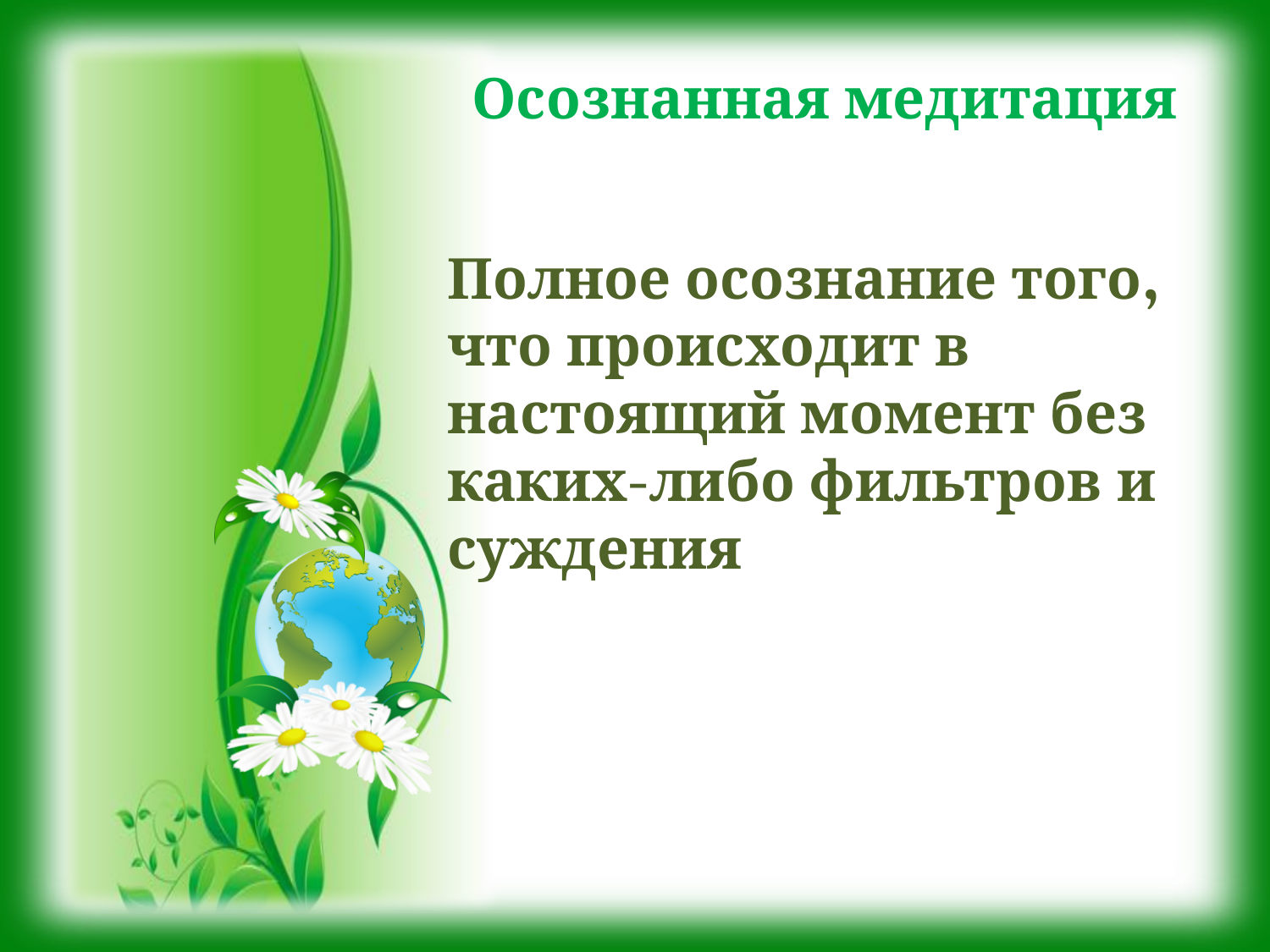

Осознанная медитация
Полное осознание того, что происходит в настоящий момент без каких-либо фильтров и суждения